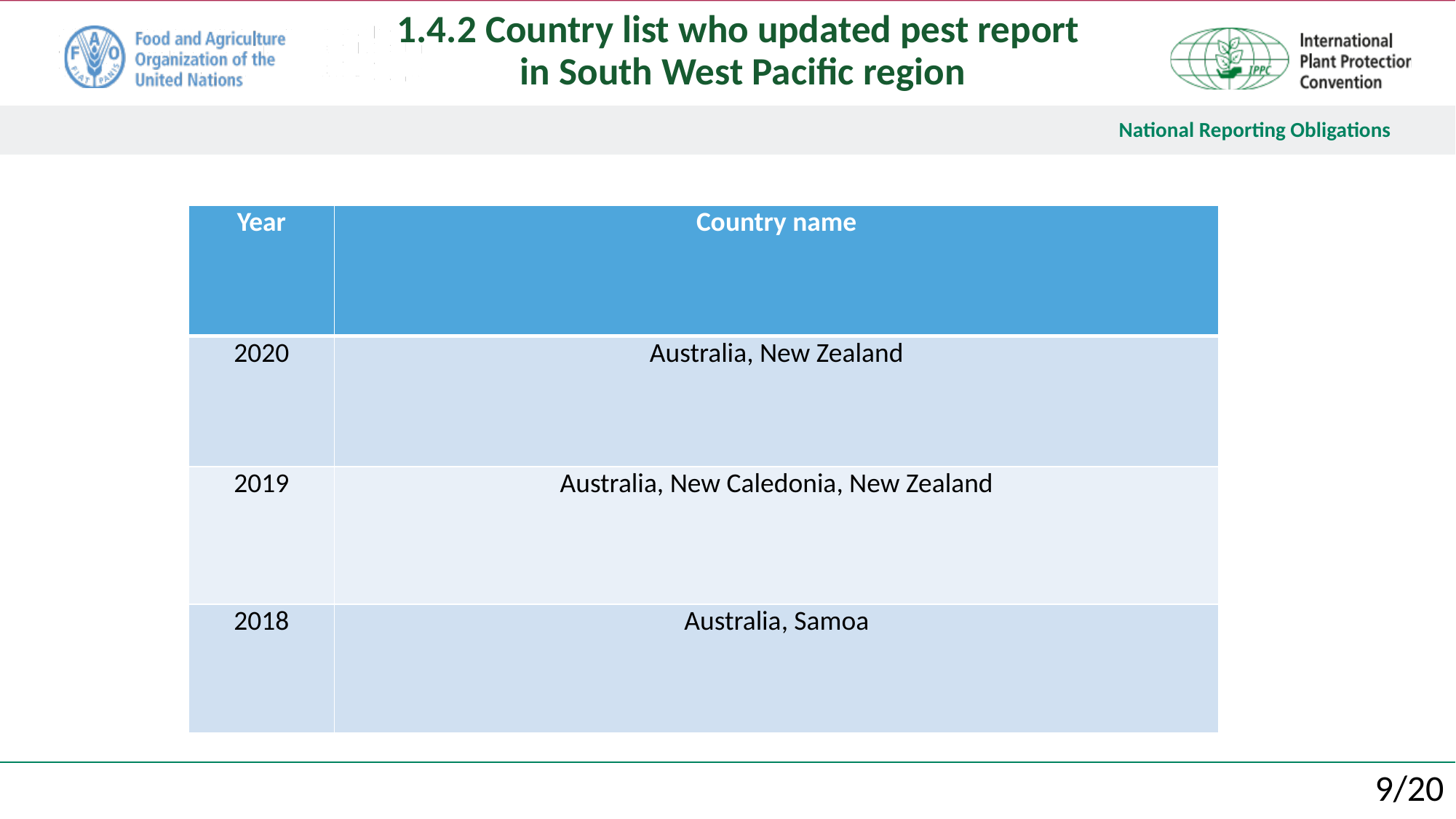

1.4.2 Country list who updated pest report
in South West Pacific region
| Year | Country name |
| --- | --- |
| 2020 | Australia, New Zealand |
| 2019 | Australia, New Caledonia, New Zealand |
| 2018 | Australia, Samoa |
9/20